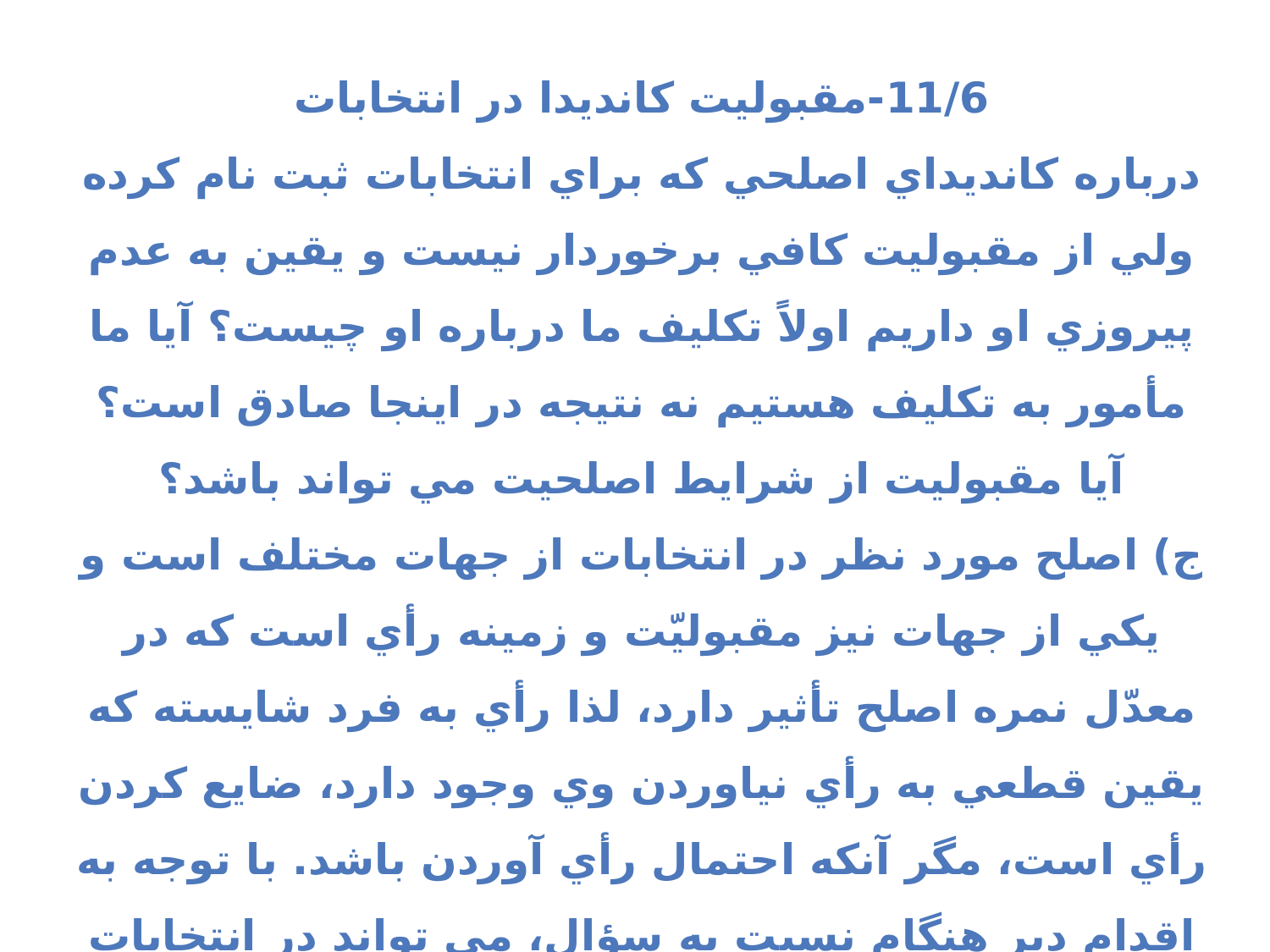

11/6-مقبولیت کاندیدا در انتخابات
درباره كانديداي اصلحي كه براي انتخابات ثبت نام كرده ولي از مقبوليت كافي برخوردار نيست و يقين به عدم پيروزي او داريم اولاً تكليف ما درباره او چيست؟ آيا ما مأمور به تكليف هستيم نه نتيجه در اينجا صادق است؟ آيا مقبوليت از شرايط اصلحيت مي تواند باشد؟
ج) اصلح مورد نظر در انتخابات از جهات مختلف است و يكي از جهات نيز مقبوليّت و زمينه رأي است كه در معدّل نمره اصلح تأثير دارد، لذا رأي به فرد شايسته كه يقين قطعي به رأي نياوردن وي وجود دارد، ضايع كردن رأي است، مگر آنكه احتمال رأي آوردن باشد. با توجه به اقدام دير هنگام نسبت به سؤال، مي تواند در انتخابات بعدي مورد توجه قرار گيرد.